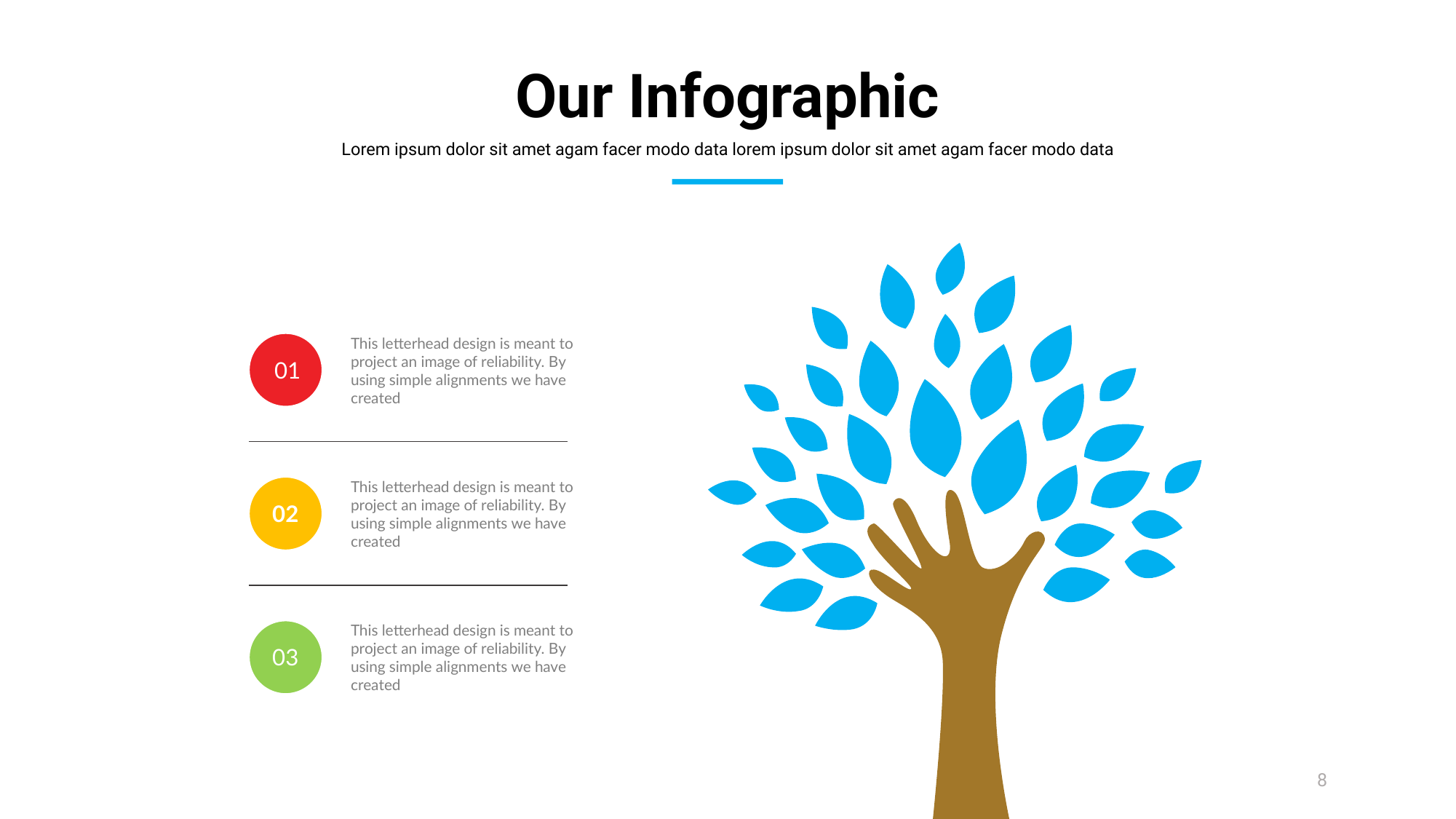

Our Infographic
Lorem ipsum dolor sit amet agam facer modo data lorem ipsum dolor sit amet agam facer modo data

This letterhead design is meant to project an image of reliability. By using simple alignments we have created
01

This letterhead design is meant to project an image of reliability. By using simple alignments we have created
02

This letterhead design is meant to project an image of reliability. By using simple alignments we have created
03
8